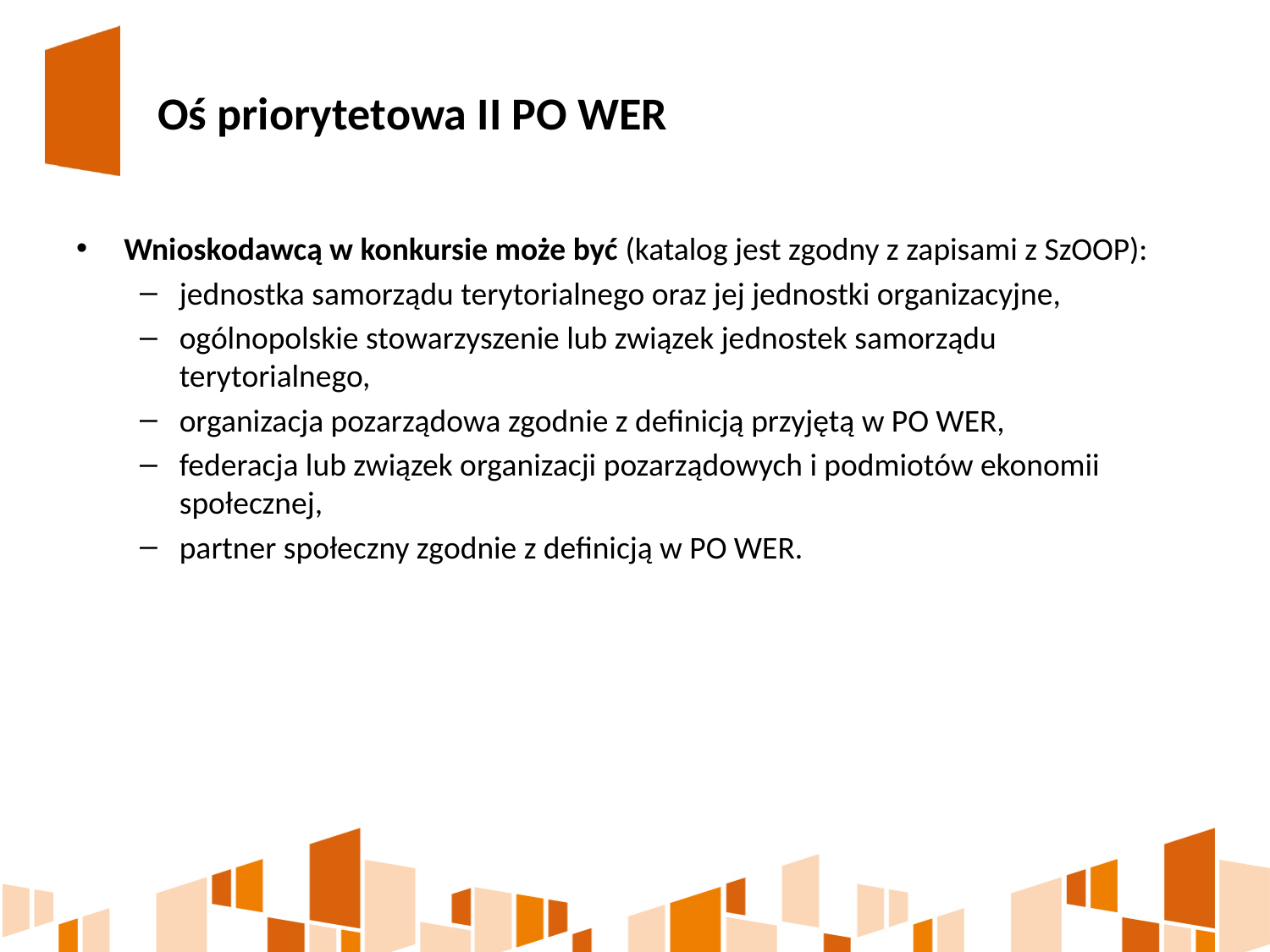

# Oś priorytetowa II PO WER
Wnioskodawcą w konkursie może być (katalog jest zgodny z zapisami z SzOOP):
jednostka samorządu terytorialnego oraz jej jednostki organizacyjne,
ogólnopolskie stowarzyszenie lub związek jednostek samorządu terytorialnego,
organizacja pozarządowa zgodnie z definicją przyjętą w PO WER,
federacja lub związek organizacji pozarządowych i podmiotów ekonomii społecznej,
partner społeczny zgodnie z definicją w PO WER.